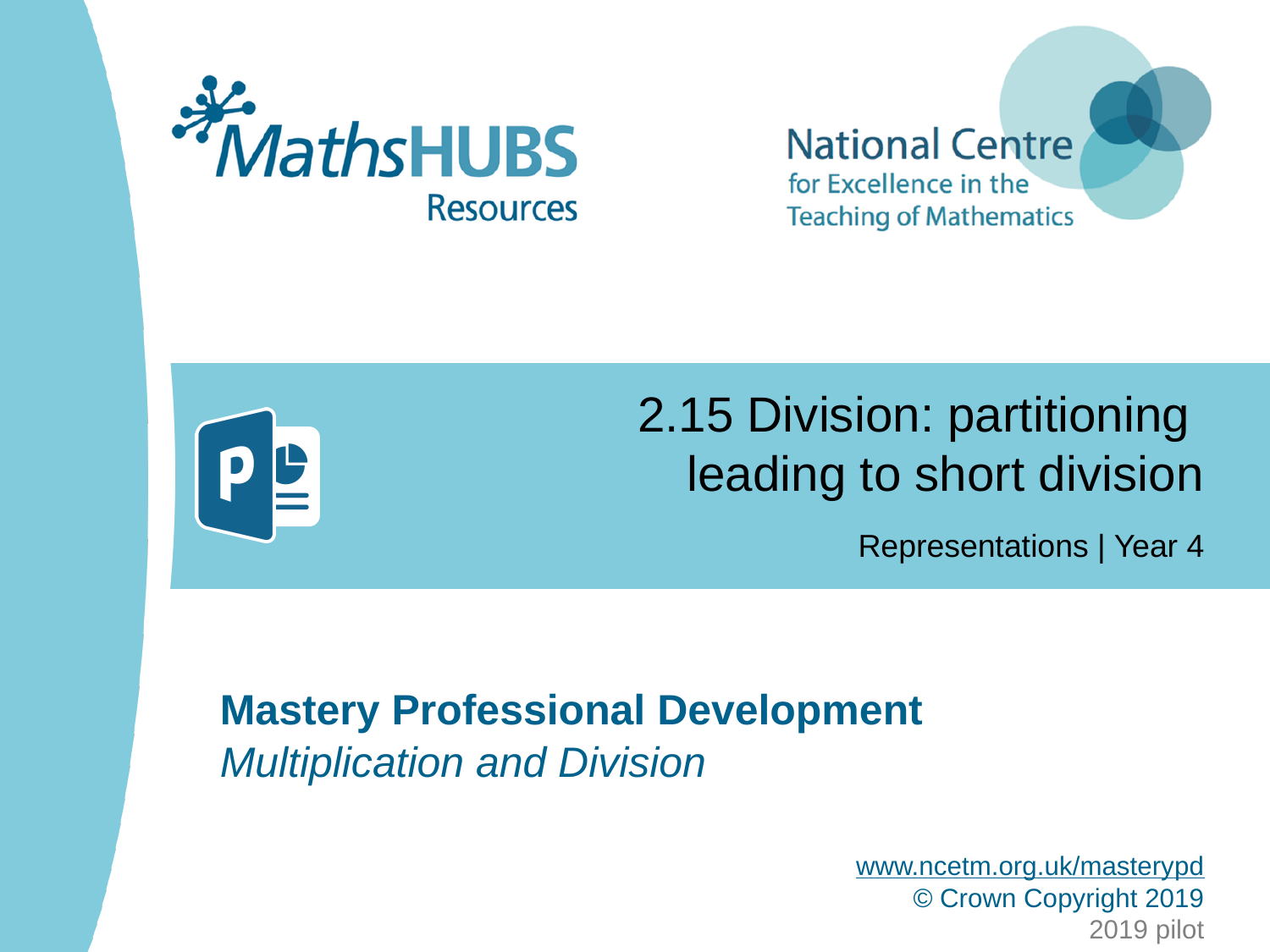

# 2.15 Division: partitioning leading to short division
Representations | Year 4
Multiplication and Division